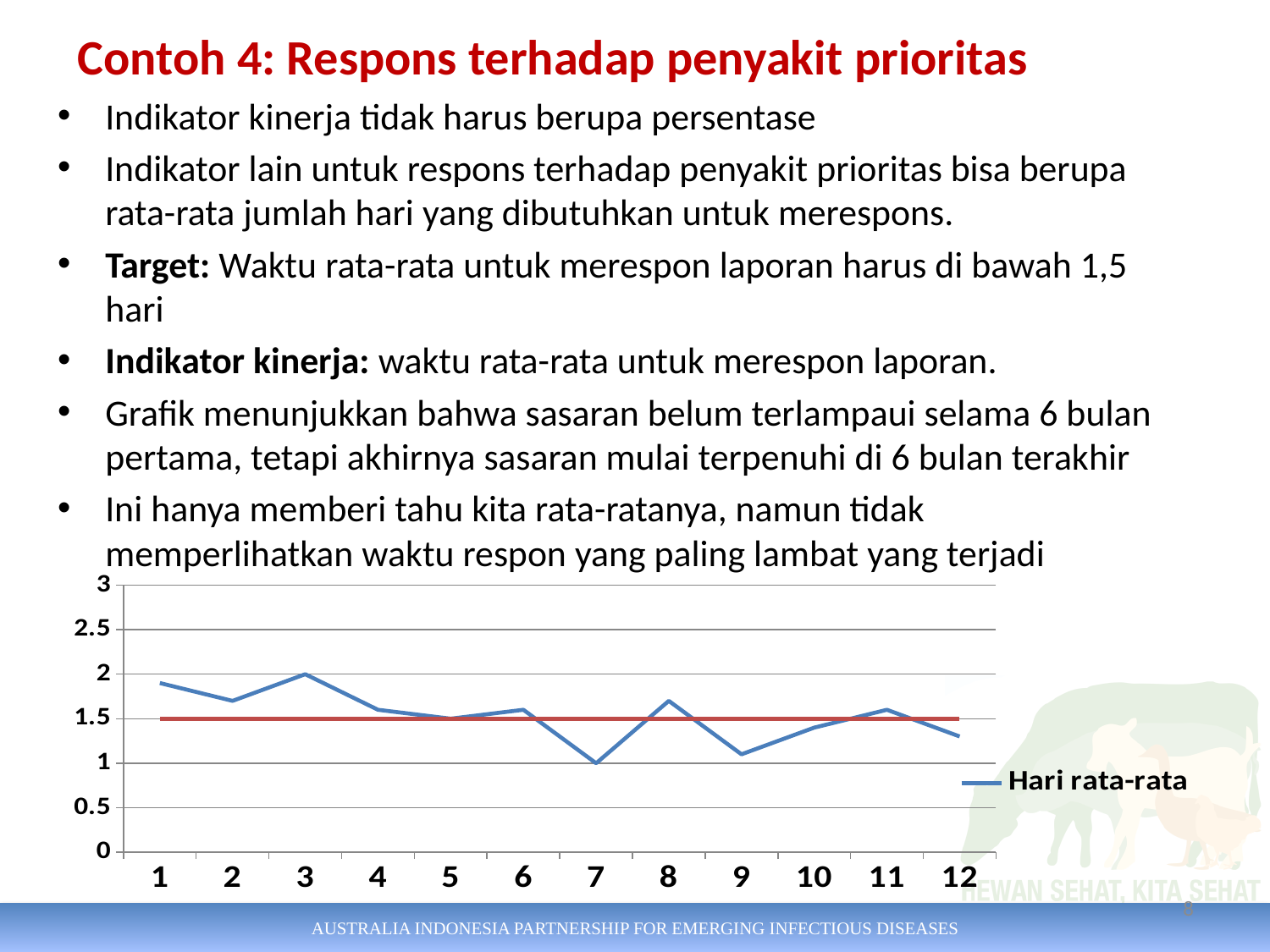

# Contoh 4: Respons terhadap penyakit prioritas
Indikator kinerja tidak harus berupa persentase
Indikator lain untuk respons terhadap penyakit prioritas bisa berupa rata-rata jumlah hari yang dibutuhkan untuk merespons.
Target: Waktu rata-rata untuk merespon laporan harus di bawah 1,5 hari
Indikator kinerja: waktu rata-rata untuk merespon laporan.
Grafik menunjukkan bahwa sasaran belum terlampaui selama 6 bulan pertama, tetapi akhirnya sasaran mulai terpenuhi di 6 bulan terakhir
Ini hanya memberi tahu kita rata-ratanya, namun tidak memperlihatkan waktu respon yang paling lambat yang terjadi

### Chart

| Category | Hari rata-rata | Sasaran |
|---|---|---|
8